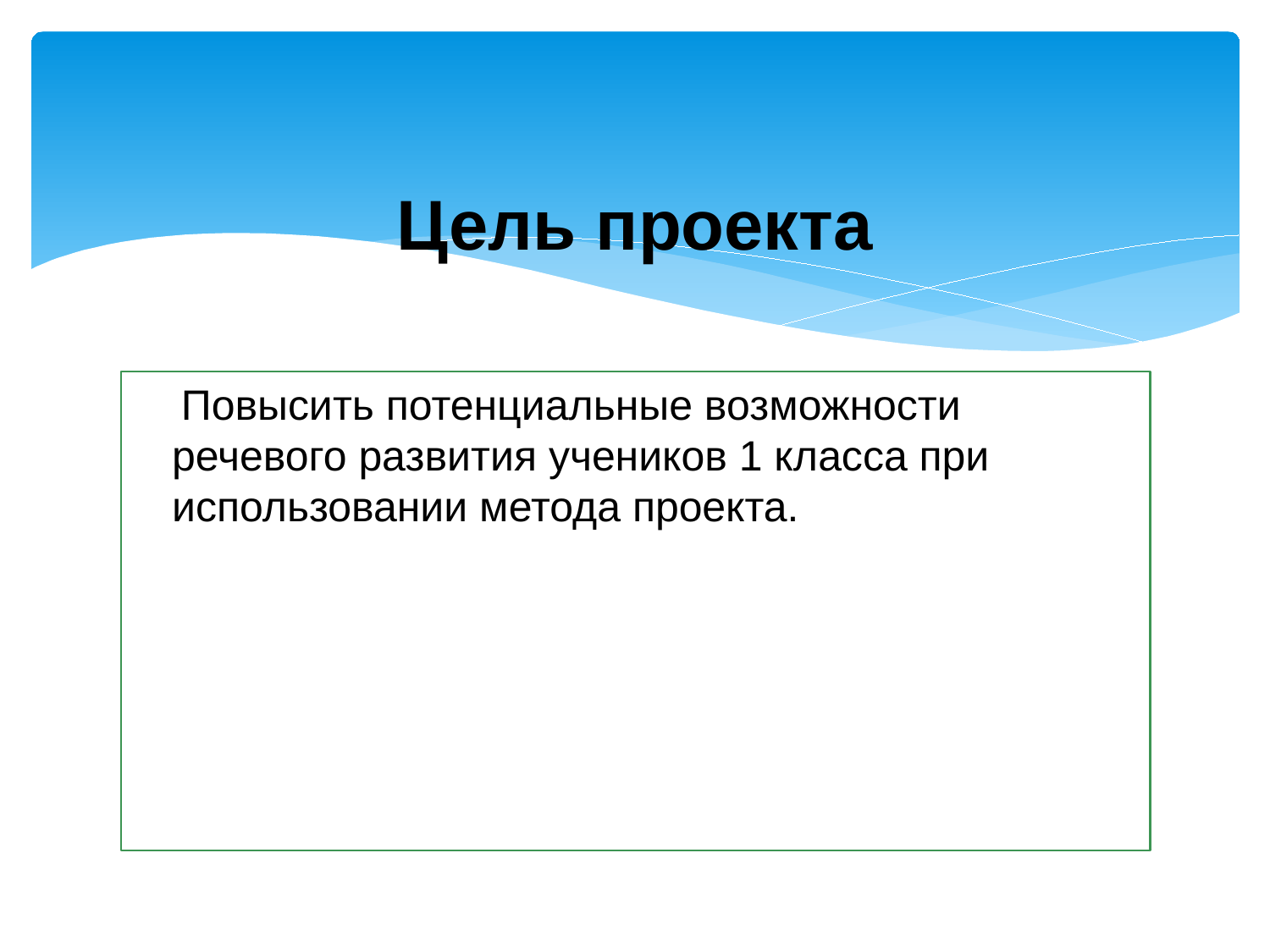

# Цель проекта
    Повысить потенциальные возможности речевого развития учеников 1 класса при использовании метода проекта.